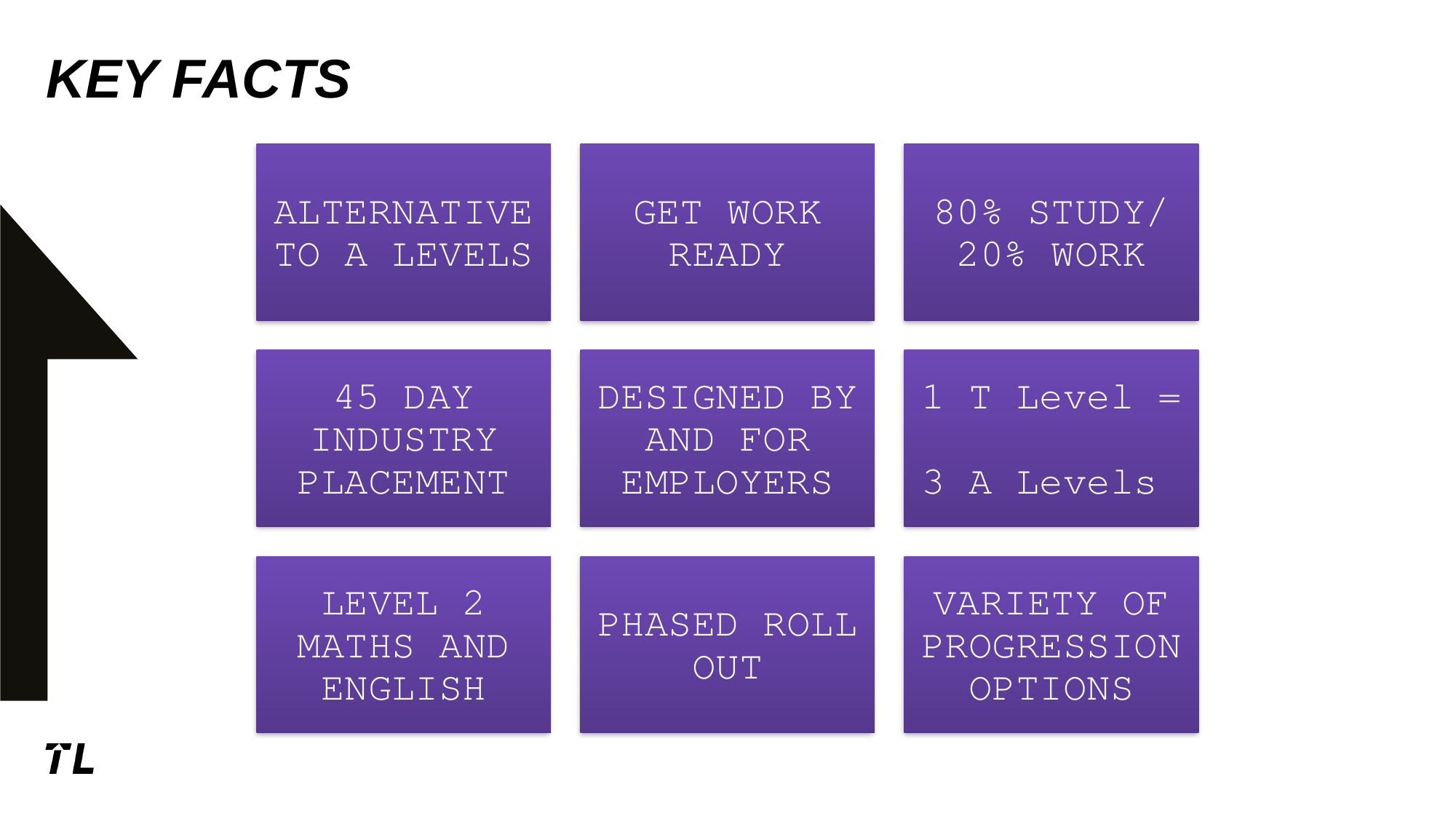

# KEY FACTS
ALTERNATIVE TO A LEVELS
GET WORK READY
80% STUDY/
20% WORK
45 DAY INDUSTRY PLACEMENT
DESIGNED BY AND FOR EMPLOYERS
1 T Level =
3 A Levels
LEVEL 2 MATHS AND ENGLISH
PHASED ROLL OUT
VARIETY OF PROGRESSION OPTIONS